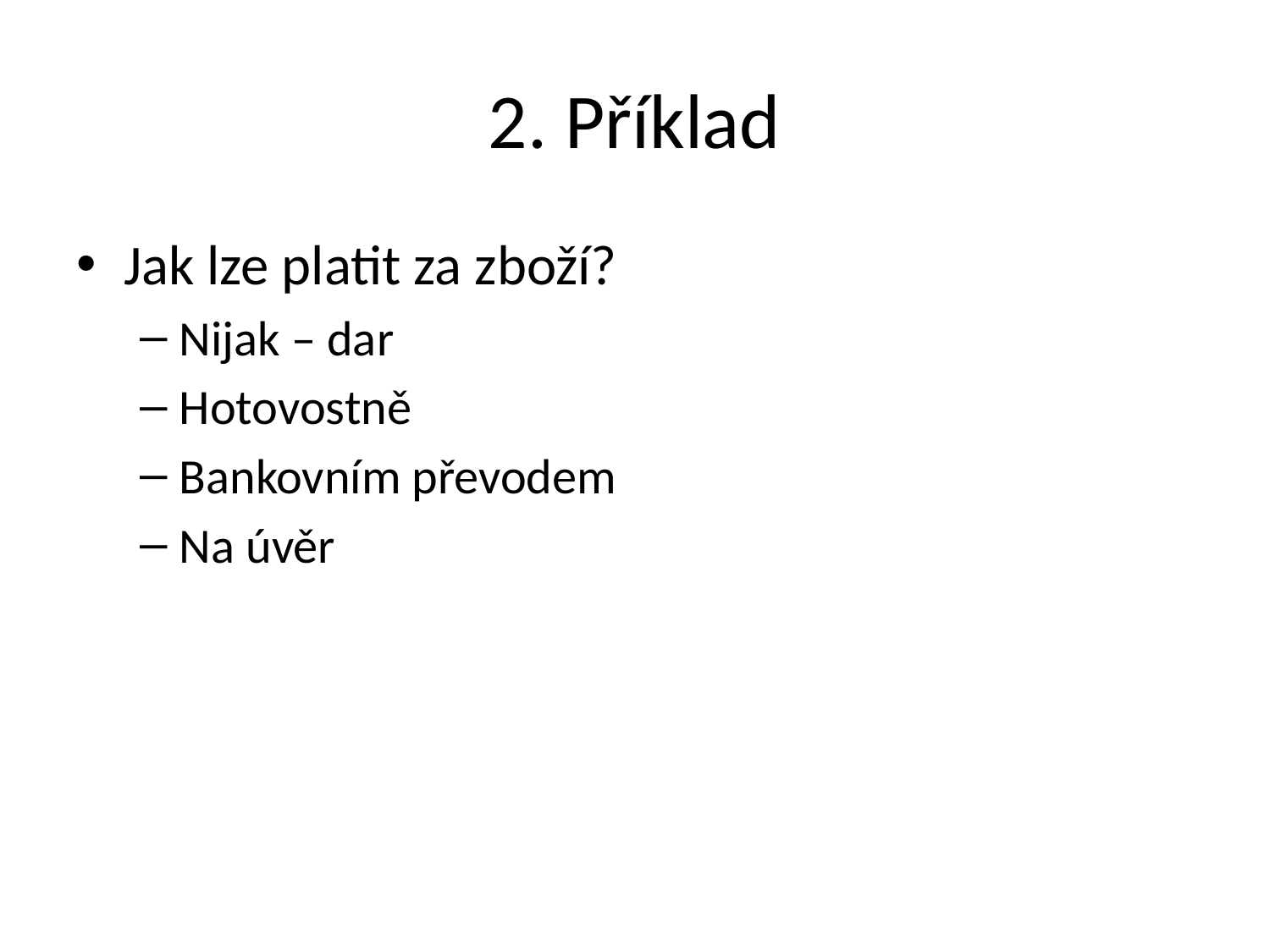

# 2. Příklad
Jak lze platit za zboží?
Nijak – dar
Hotovostně
Bankovním převodem
Na úvěr